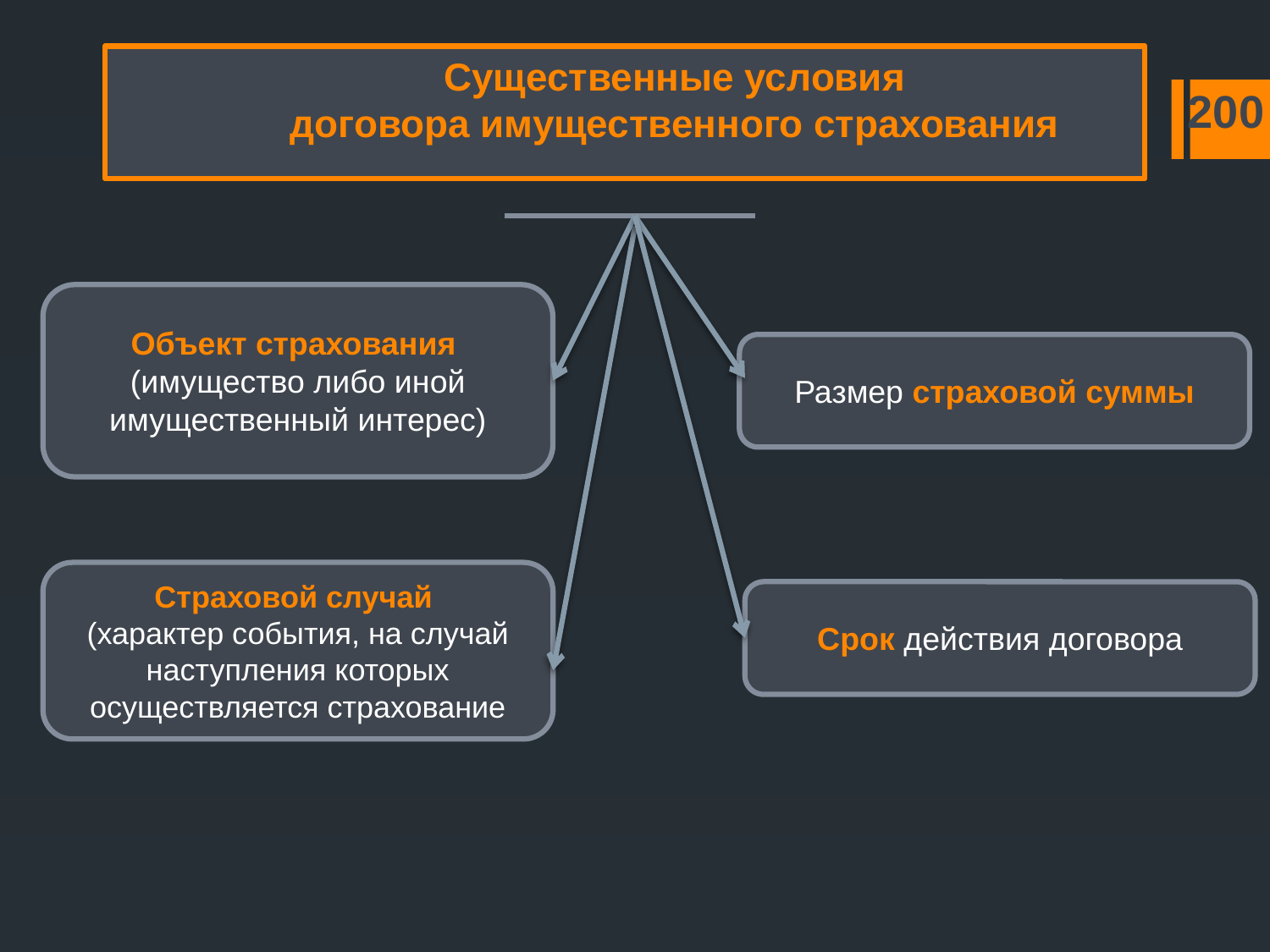

Существенные условия
договора имущественного страхования
200
Объект страхования
(имущество либо иной имущественный интерес)
Размер страховой суммы
Страховой случай
(характер события, на случай наступления которых осуществляется страхование
Срок действия договора